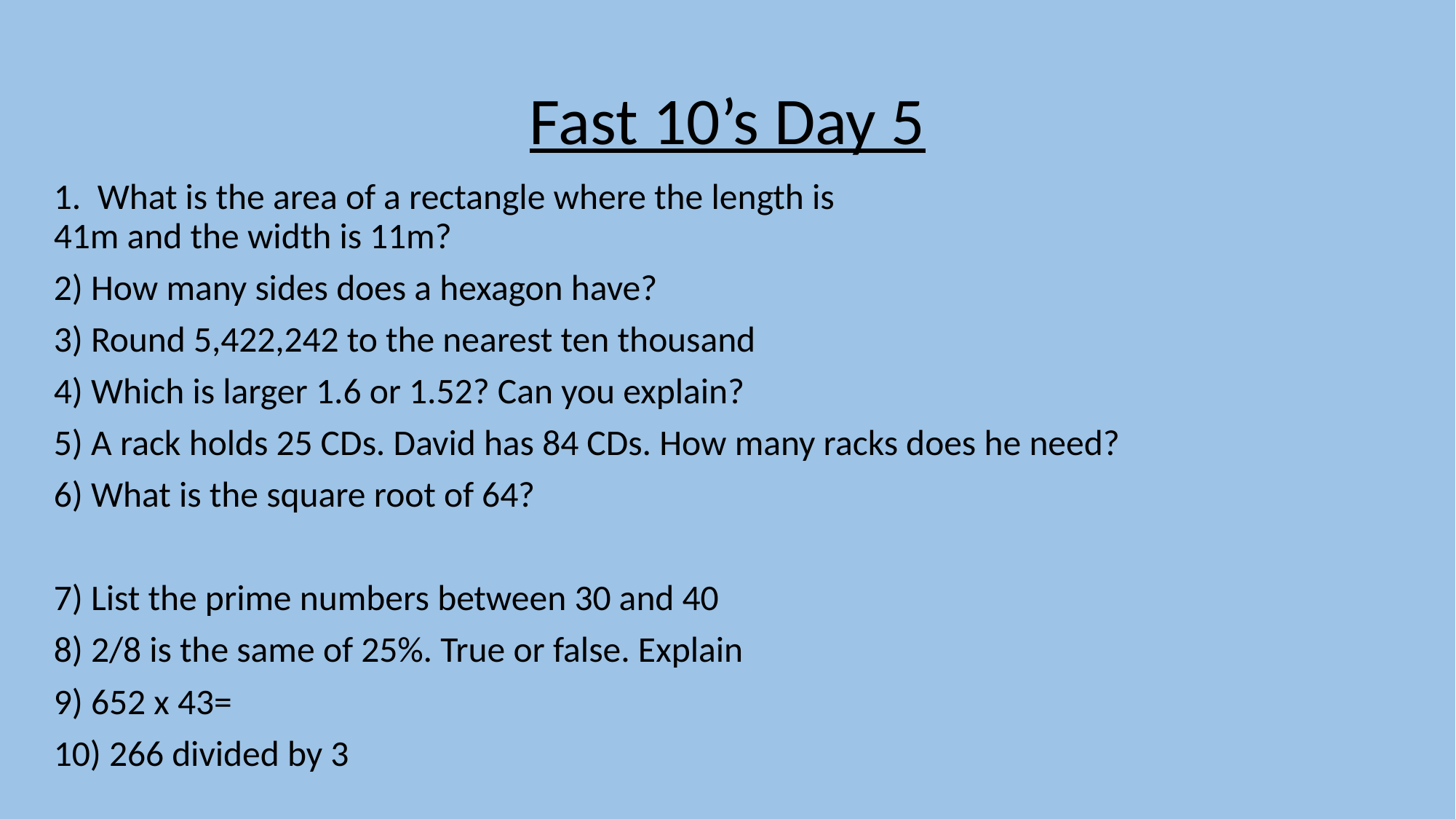

# Fast 10’s Day 5
1.  What is the area of a rectangle where the length is
41m and the width is 11m?
2) How many sides does a hexagon have?
3) Round 5,422,242 to the nearest ten thousand
4) Which is larger 1.6 or 1.52? Can you explain?
5) A rack holds 25 CDs. David has 84 CDs. How many racks does he need?
6) What is the square root of 64?

7) List the prime numbers between 30 and 40
8) 2/8 is the same of 25%. True or false. Explain
9) 652 x 43=
10) 266 divided by 3